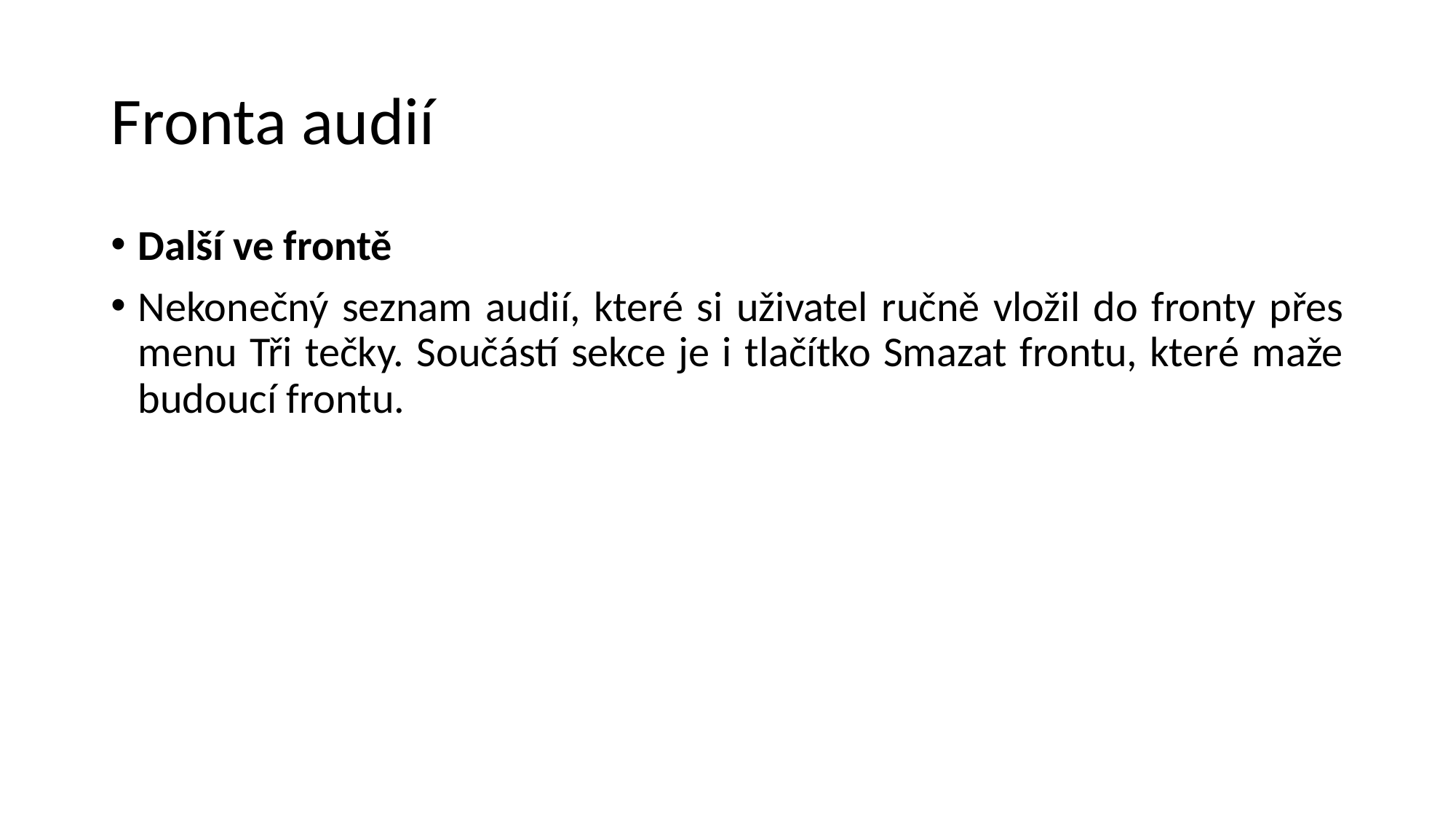

# Fronta audií
Další ve frontě
Nekonečný seznam audií, které si uživatel ručně vložil do fronty přes menu Tři tečky. Součástí sekce je i tlačítko Smazat frontu, které maže budoucí frontu.